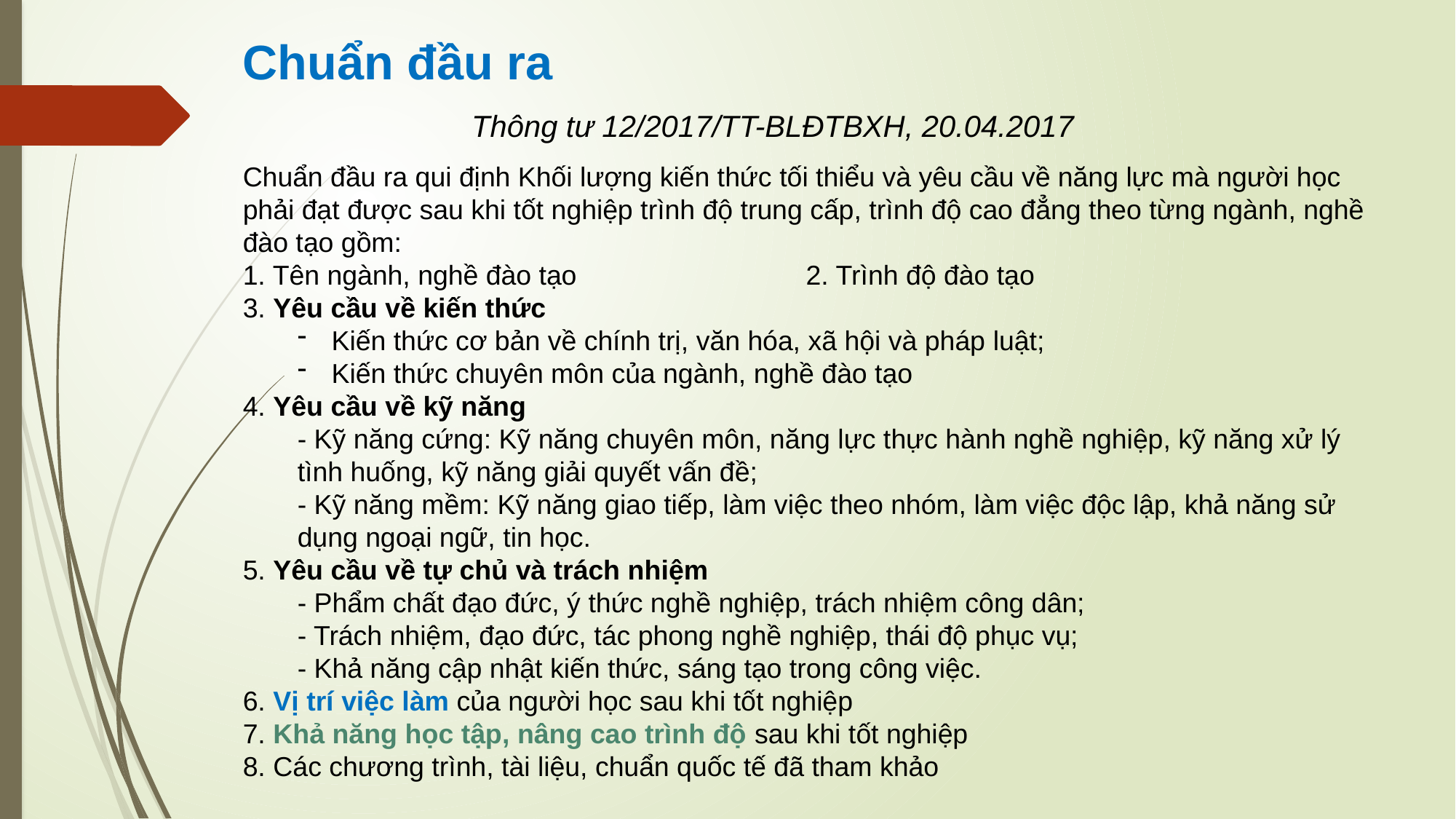

Chuẩn đầu ra                                                                Thông tư 12/2017/TT-BLĐTBXH, 20.04.2017
Chuẩn đầu ra qui định Khối lượng kiến thức tối thiểu và yêu cầu về năng lực mà người học phải đạt được sau khi tốt nghiệp trình độ trung cấp, trình độ cao đẳng theo từng ngành, nghề đào tạo gồm:
1. Tên ngành, nghề đào tạo                              2. Trình độ đào tạo
3. Yêu cầu về kiến thức
Kiến thức cơ bản về chính trị, văn hóa, xã hội và pháp luật;
Kiến thức chuyên môn của ngành, nghề đào tạo
4. Yêu cầu về kỹ năng
- Kỹ năng cứng: Kỹ năng chuyên môn, năng lực thực hành nghề nghiệp, kỹ năng xử lý tình huống, kỹ năng giải quyết vấn đề;
- Kỹ năng mềm: Kỹ năng giao tiếp, làm việc theo nhóm, làm việc độc lập, khả năng sử dụng ngoại ngữ, tin học.
5. Yêu cầu về tự chủ và trách nhiệm
- Phẩm chất đạo đức, ý thức nghề nghiệp, trách nhiệm công dân;
- Trách nhiệm, đạo đức, tác phong nghề nghiệp, thái độ phục vụ;
- Khả năng cập nhật kiến thức, sáng tạo trong công việc.
6. Vị trí việc làm của người học sau khi tốt nghiệp
7. Khả năng học tập, nâng cao trình độ sau khi tốt nghiệp
8. Các chương trình, tài liệu, chuẩn quốc tế đã tham khảo